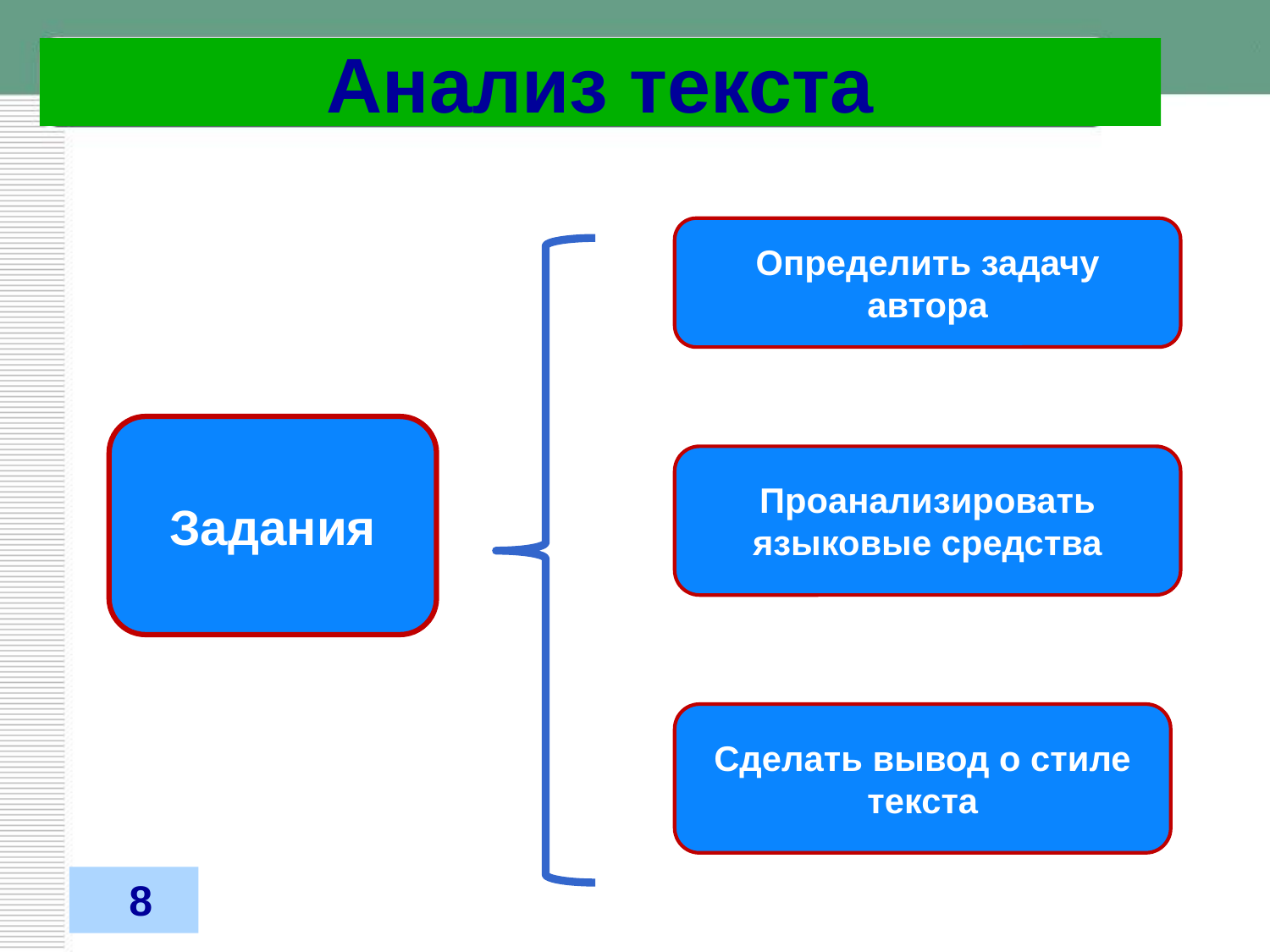

# Анализ текста

Определить задачу автора

Задания
Проанализировать языковые средства
Сделать вывод о стиле текста
31.03.2012
      8